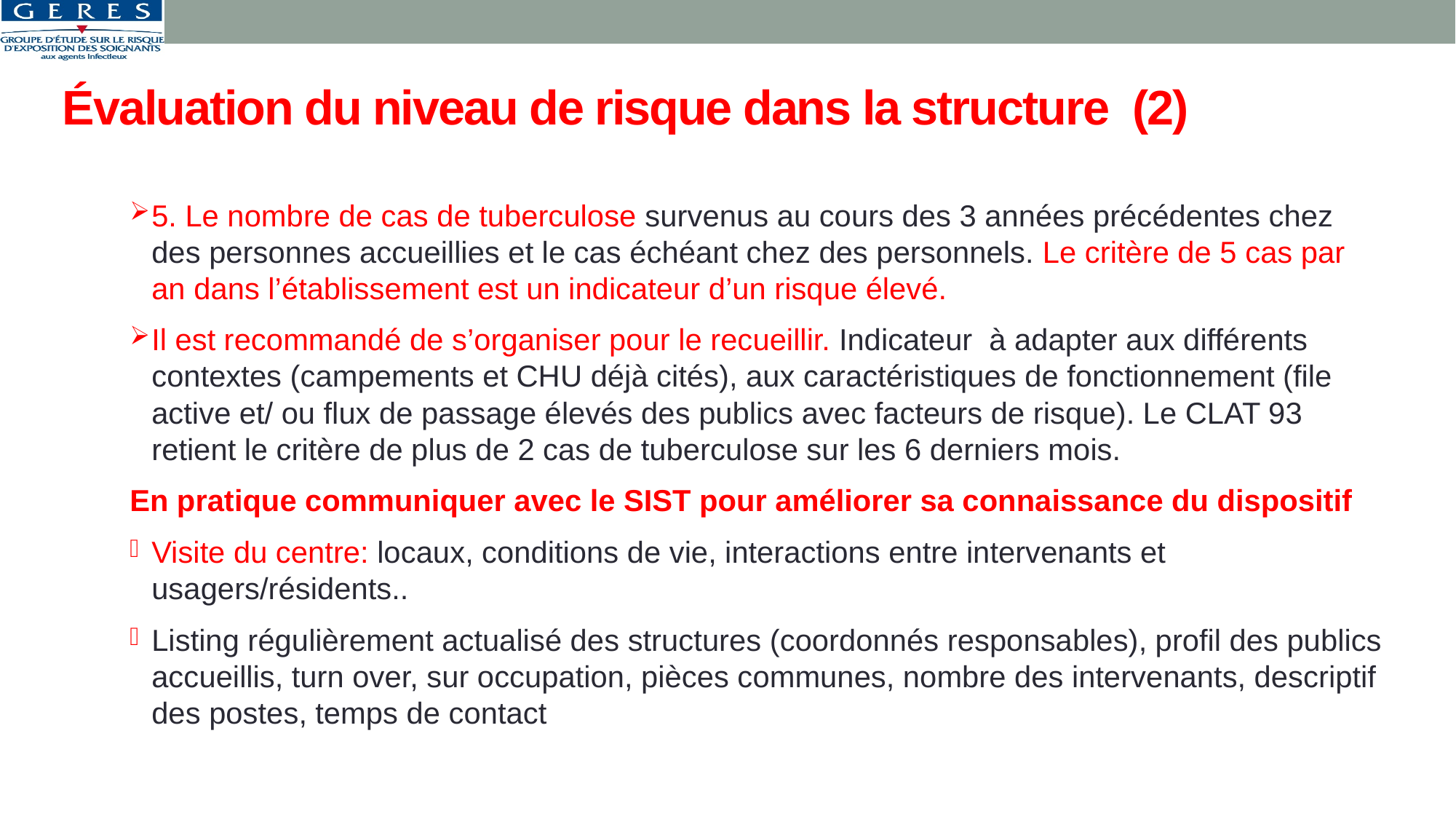

# Évaluation du niveau de risque dans la structure  (2)
5. Le nombre de cas de tuberculose survenus au cours des 3 années précédentes chez des personnes accueillies et le cas échéant chez des personnels. Le critère de 5 cas par an dans l’établissement est un indicateur d’un risque élevé.
Il est recommandé de s’organiser pour le recueillir. Indicateur  à adapter aux différents contextes (campements et CHU déjà cités), aux caractéristiques de fonctionnement (file active et/ ou flux de passage élevés des publics avec facteurs de risque). Le CLAT 93 retient le critère de plus de 2 cas de tuberculose sur les 6 derniers mois.
En pratique communiquer avec le SIST pour améliorer sa connaissance du dispositif
Visite du centre: locaux, conditions de vie, interactions entre intervenants et usagers/résidents..
Listing régulièrement actualisé des structures (coordonnés responsables), profil des publics accueillis, turn over, sur occupation, pièces communes, nombre des intervenants, descriptif des postes, temps de contact